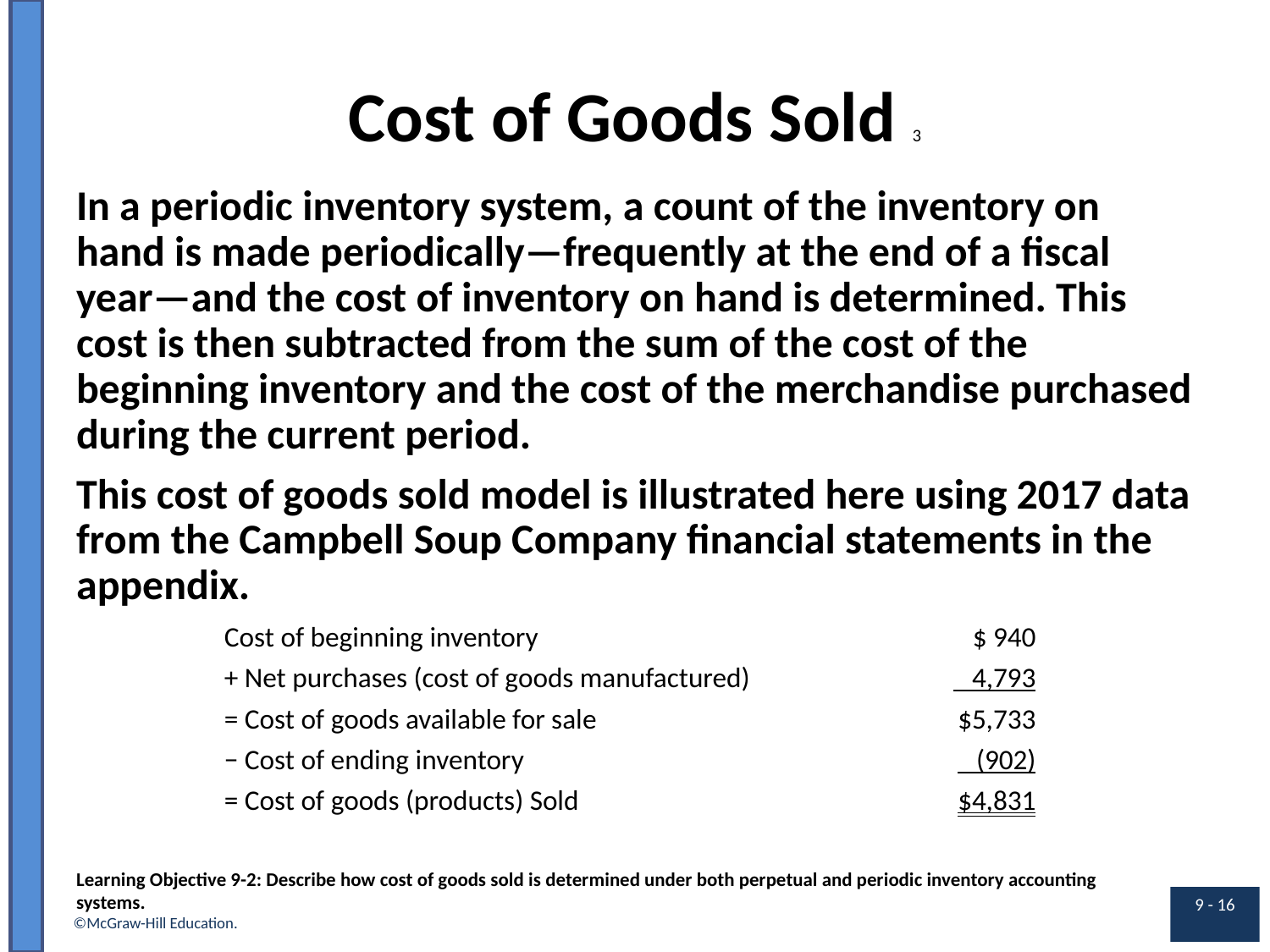

# Cost of Goods Sold 3
In a periodic inventory system, a count of the inventory on hand is made periodically—frequently at the end of a fiscal year—and the cost of inventory on hand is determined. This cost is then subtracted from the sum of the cost of the beginning inventory and the cost of the merchandise purchased during the current period.
This cost of goods sold model is illustrated here using 2017 data from the Campbell Soup Company financial statements in the appendix.
| Cost of beginning inventory | $ 940 |
| --- | --- |
| + Net purchases (cost of goods manufactured) | 4,793 |
| = Cost of goods available for sale | $5,733 |
| − Cost of ending inventory | (902) |
| = Cost of goods (products) Sold | $4,831 |
Learning Objective 9-2: Describe how cost of goods sold is determined under both perpetual and periodic inventory accounting systems.